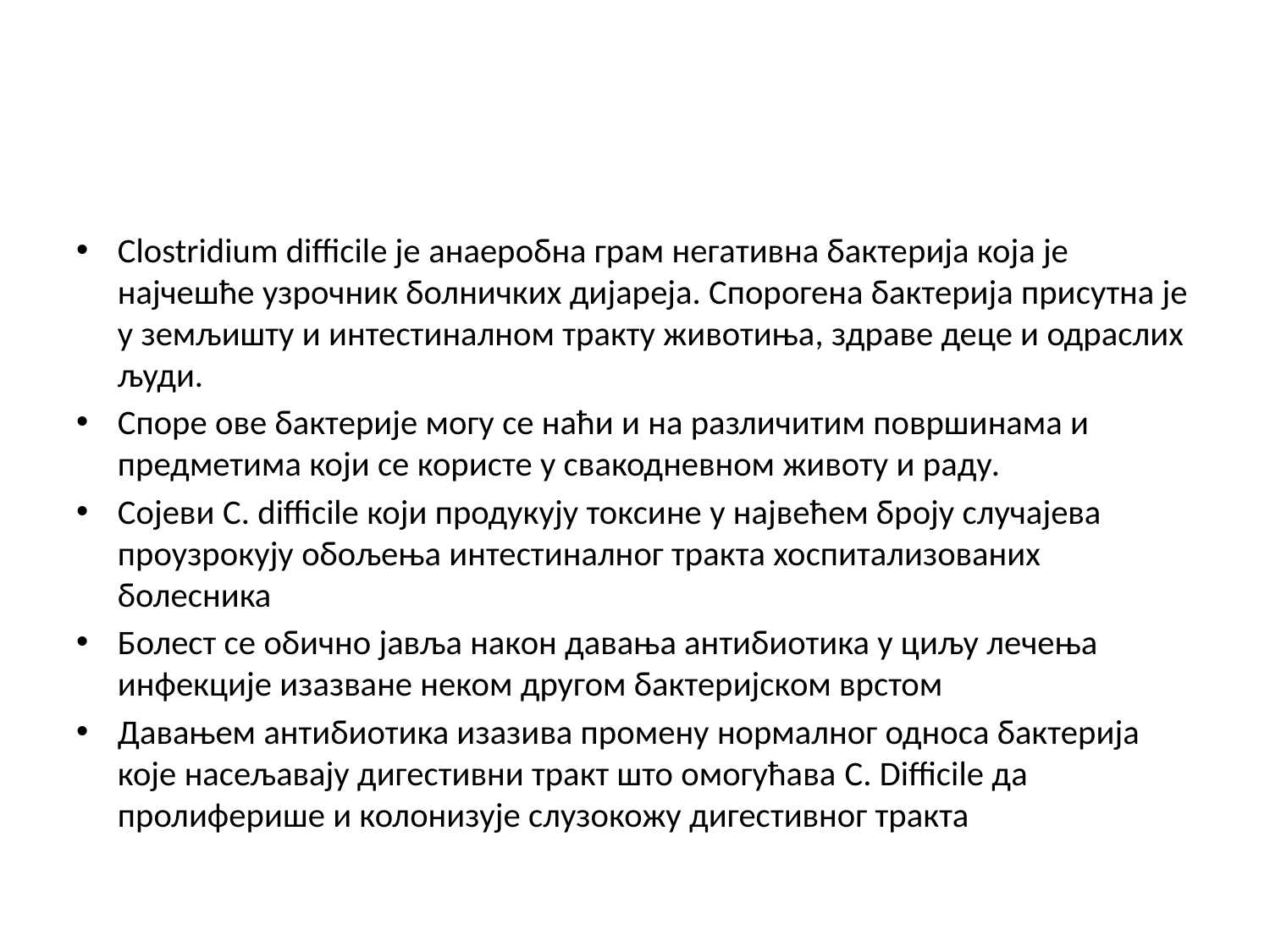

#
Clostridium difficile je анаеробна грам негативна бактерија која је најчешће узрочник болничких дијареја. Спорогена бактерија присутна је у земљишту и интестиналном тракту животиња, здраве деце и одраслих људи.
Споре ове бактерије могу се наћи и на различитим површинама и предметима који се користе у свакодневном животу и раду.
Сојеви C. difficile који продукују токсине у највећем броју случајева проузрокују обољења интестиналног тракта хоспитализованих болесника
Болест се обично јавља након давања антибиотика у циљу лечења инфекције изазване неком другом бактеријском врстом
Давањем антибиотика изазива промену нормалног односа бактерија које насељавају дигестивни тракт што омогућава C. Difficile да пролиферише и колонизује слузокожу дигестивног тракта